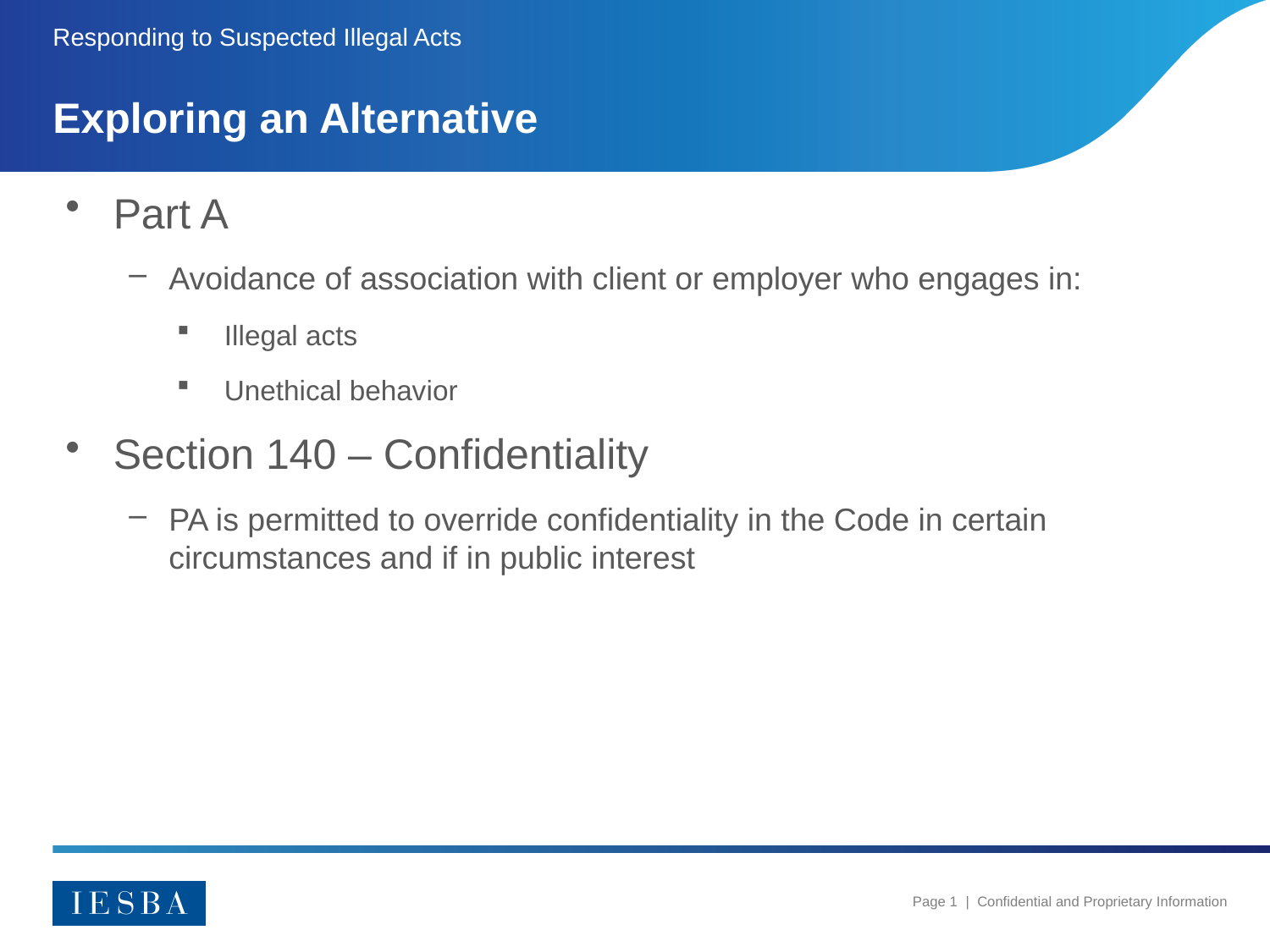

Responding to Suspected Illegal Acts

# Exploring an Alternative
Part A
Avoidance of association with client or employer who engages in:
Illegal acts
Unethical behavior
Section 140 – Confidentiality
PA is permitted to override confidentiality in the Code in certain circumstances and if in public interest